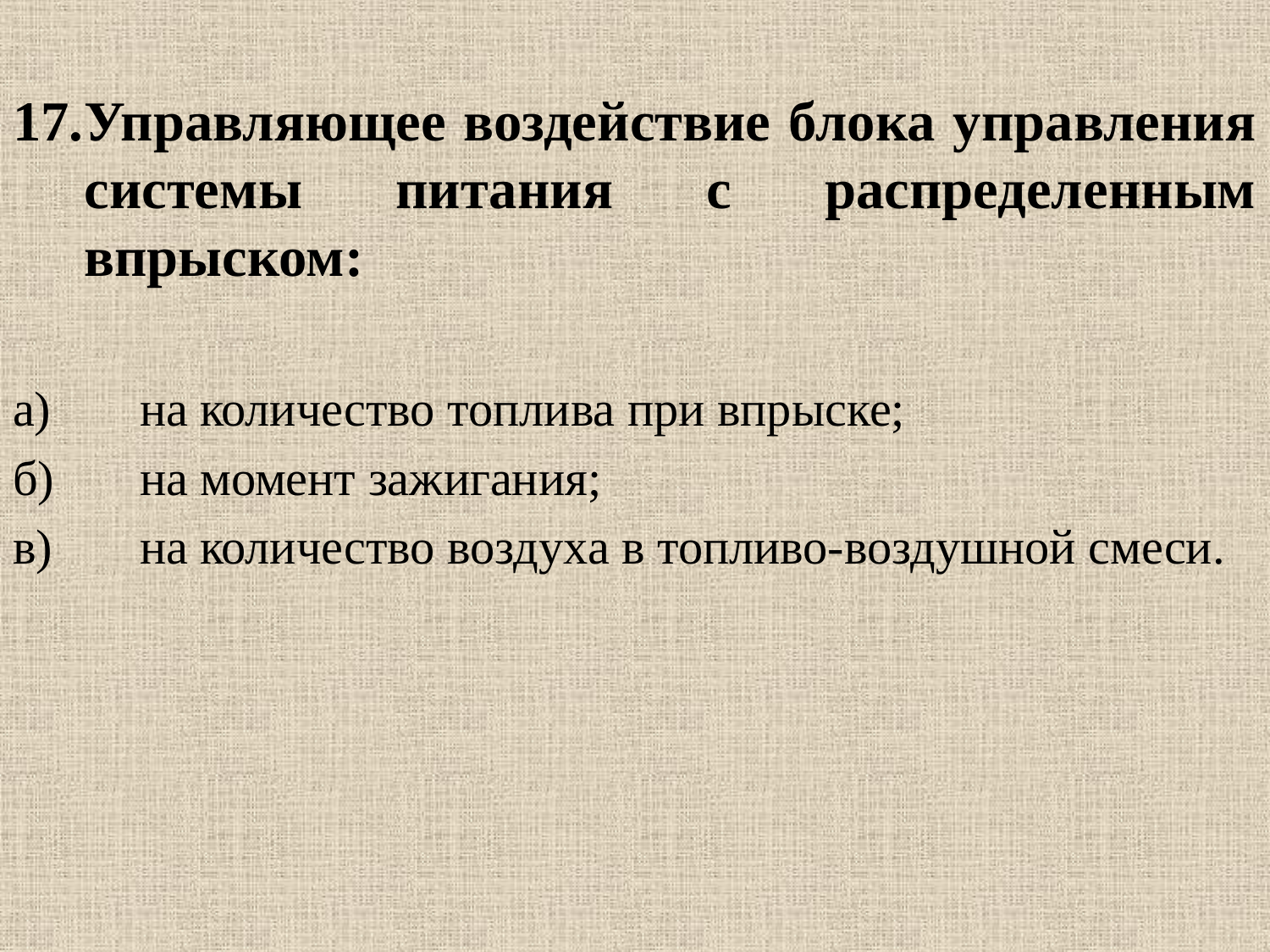

Управляющее воздействие блока управления системы питания с распределенным впрыском:

а)	на количество топлива при впрыске;
б)	на момент зажигания;
в)	на количество воздуха в топливо-воздушной смеси.